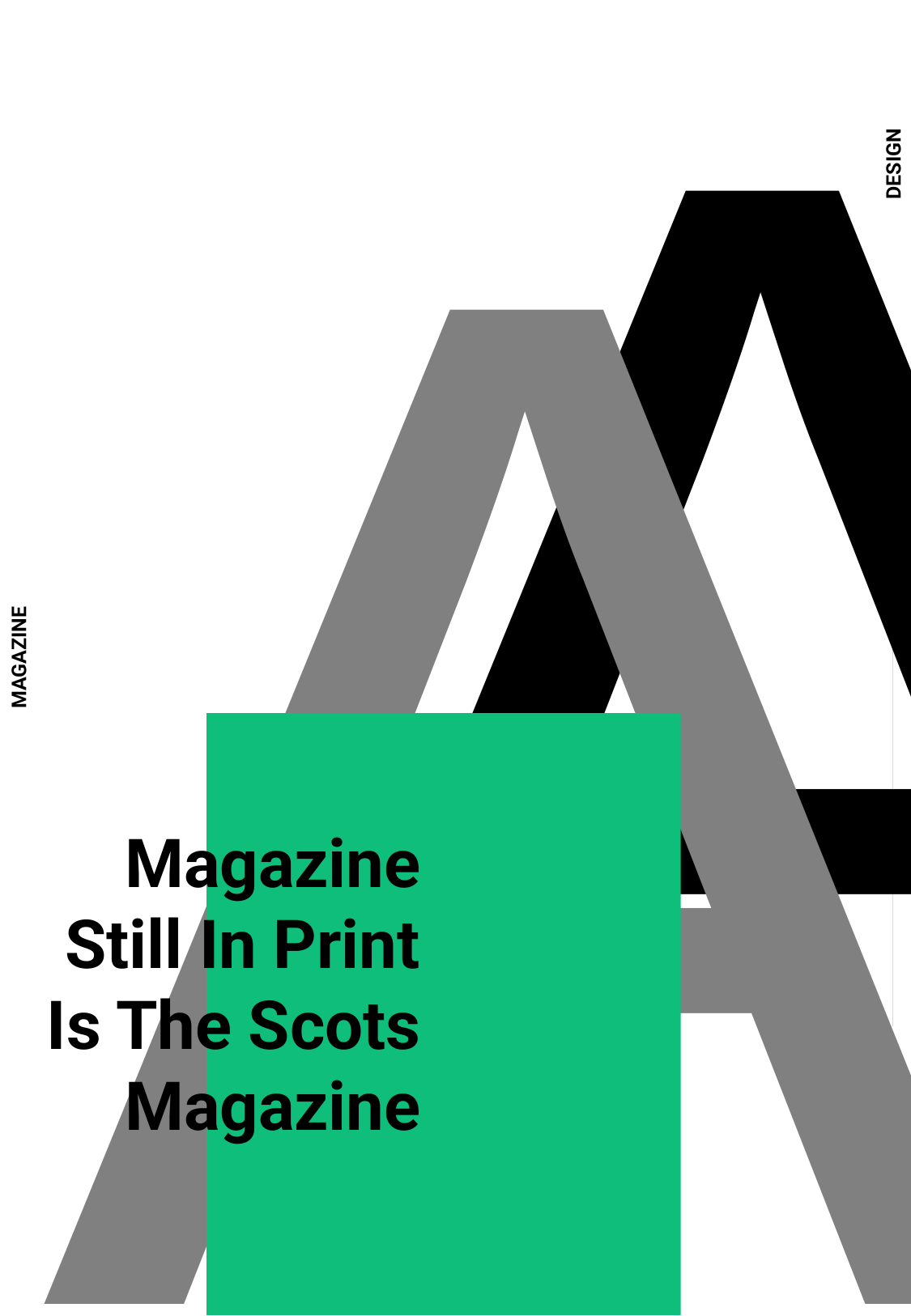

A
A

Magazine Still In Print Is The Scots Magazine